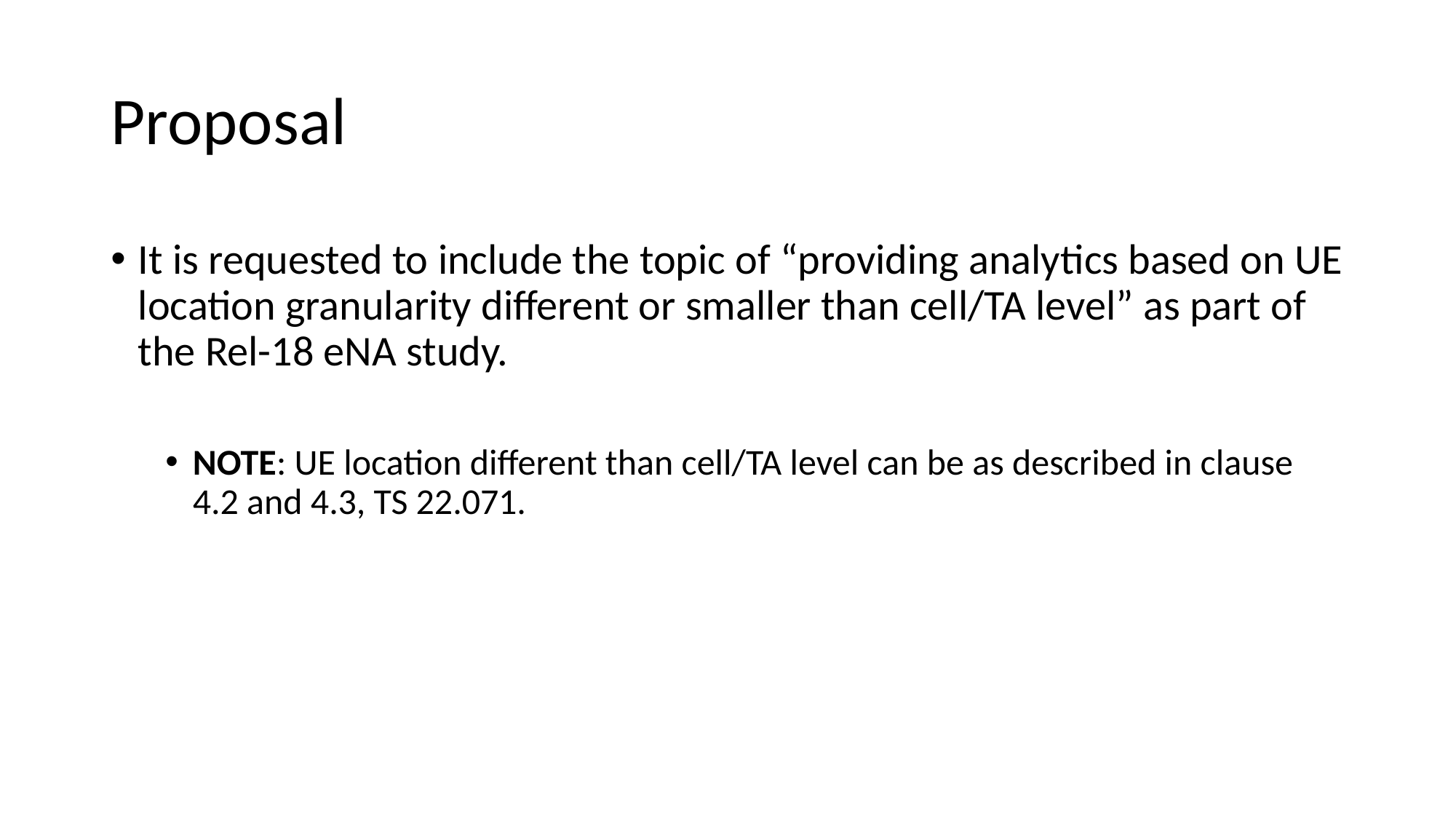

# Proposal
It is requested to include the topic of “providing analytics based on UE location granularity different or smaller than cell/TA level” as part of the Rel-18 eNA study.

NOTE: UE location different than cell/TA level can be as described in clause 4.2 and 4.3, TS 22.071.